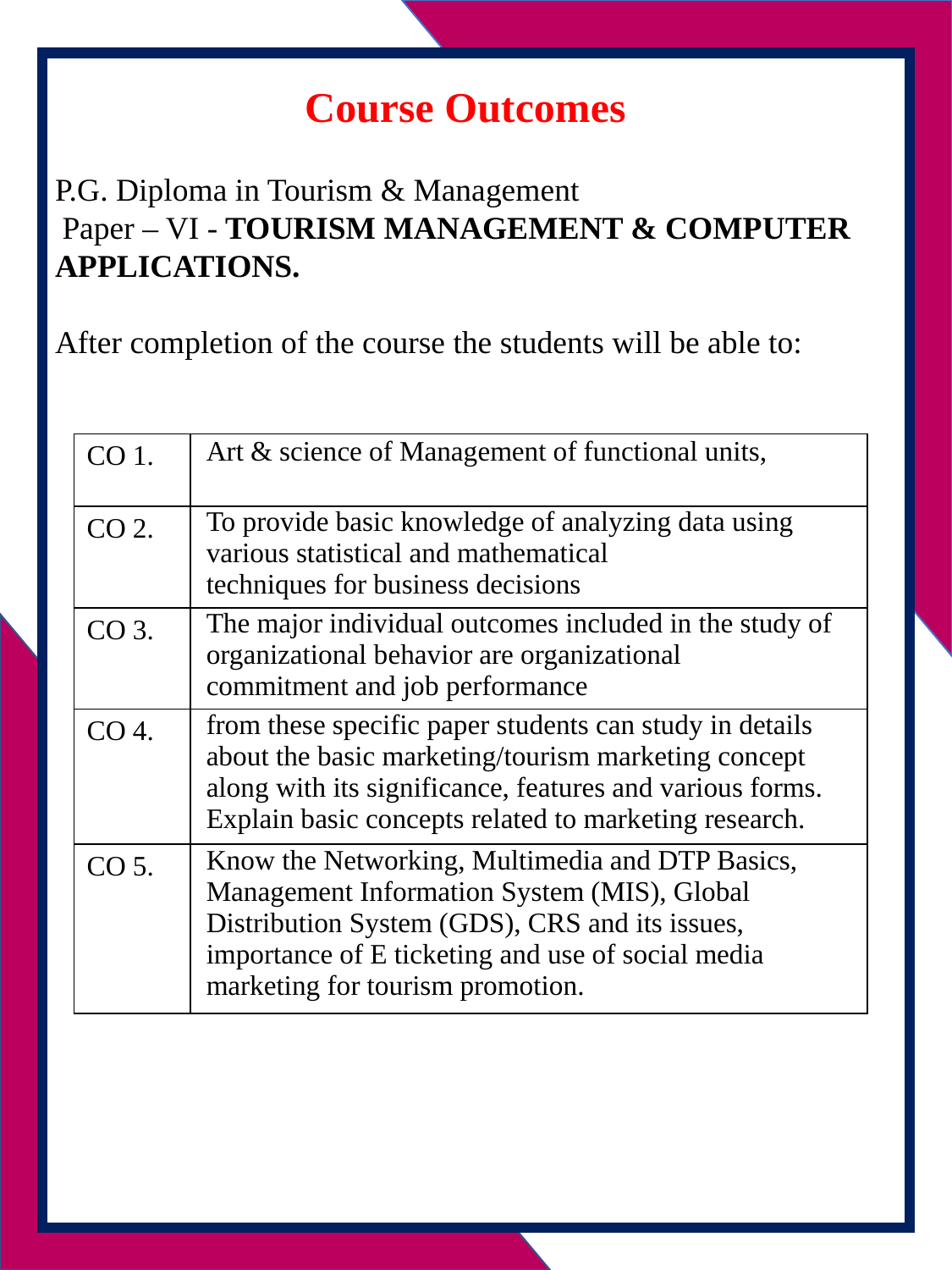

Course Outcomes

P.G. Diploma in Tourism & Management
 Paper – VI - TOURISM MANAGEMENT & COMPUTER APPLICATIONS.

After completion of the course the students will be able to:

| CO 1. | Art & science of Management of functional units, |
| --- | --- |
| CO 2. | To provide basic knowledge of analyzing data using various statistical and mathematical techniques for business decisions |
| CO 3. | The major individual outcomes included in the study of organizational behavior are organizational commitment and job performance |
| CO 4. | from these specific paper students can study in details about the basic marketing/tourism marketing concept along with its significance, features and various forms. Explain basic concepts related to marketing research. |
| CO 5. | Know the Networking, Multimedia and DTP Basics, Management Information System (MIS), Global Distribution System (GDS), CRS and its issues, importance of E ticketing and use of social media marketing for tourism promotion. |